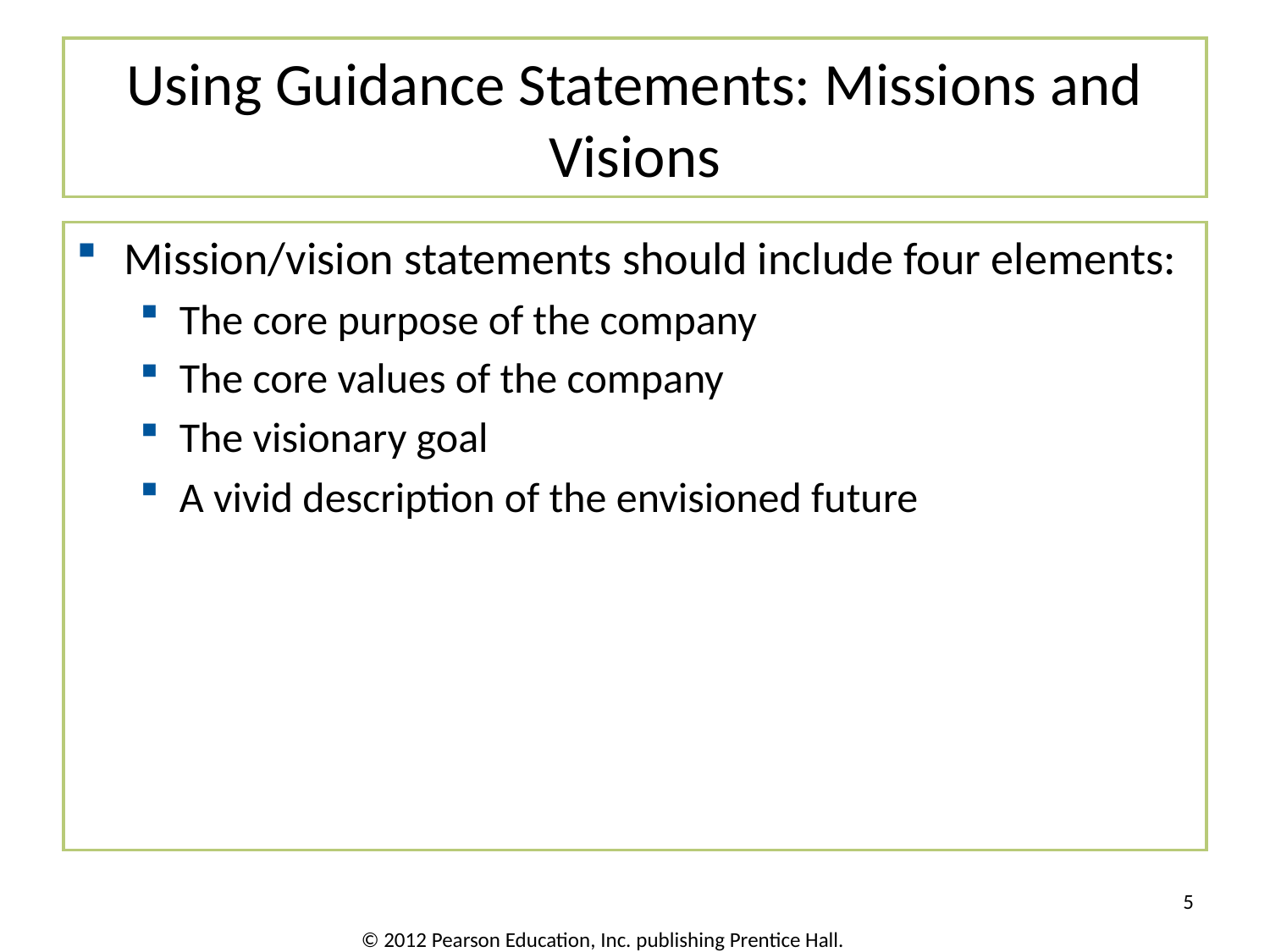

# Using Guidance Statements: Missions and Visions
Mission/vision statements should include four elements:
The core purpose of the company
The core values of the company
The visionary goal
A vivid description of the envisioned future

5